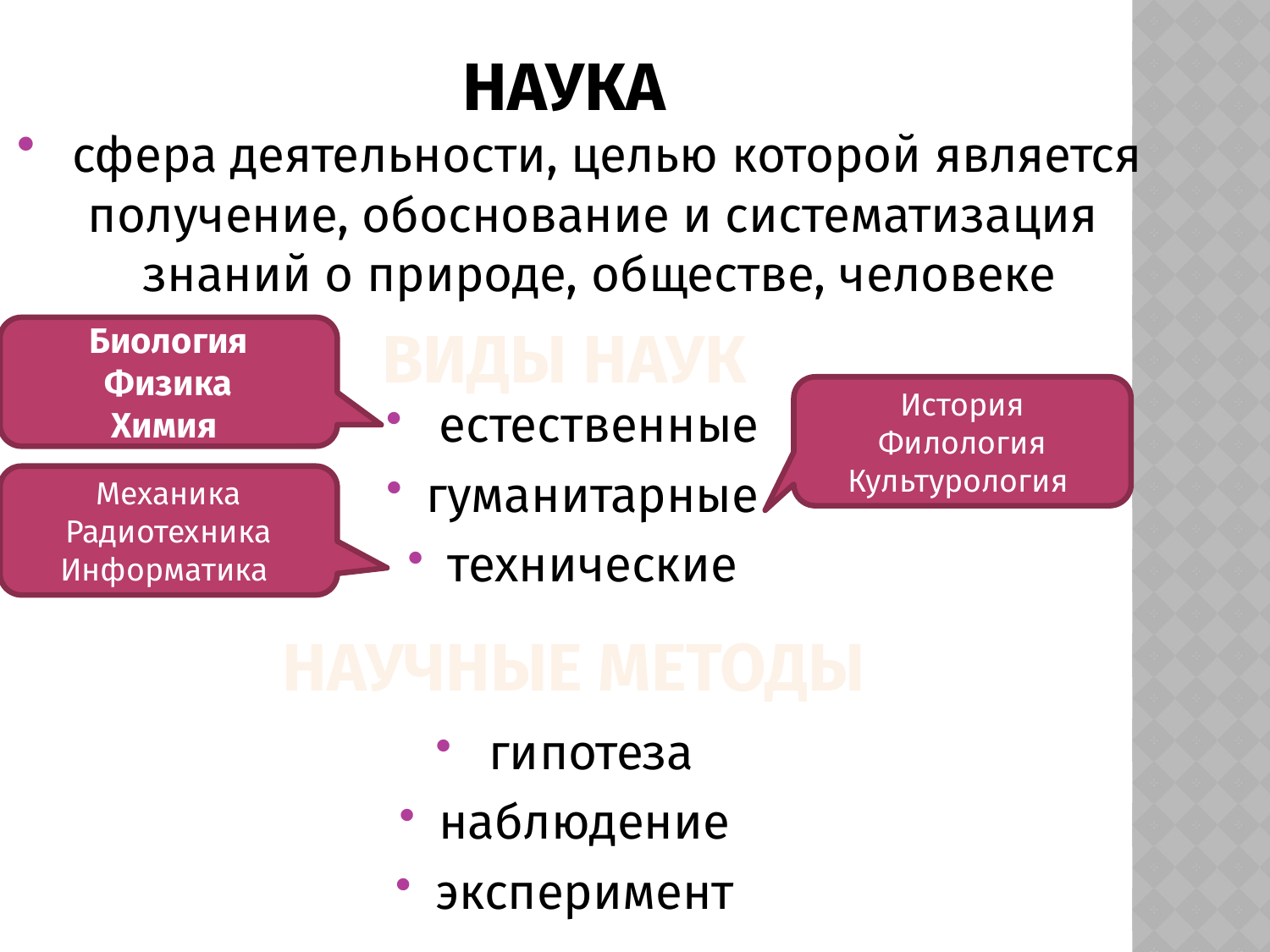

# Наука
 сфера деятельности, целью которой является получение, обоснование и систематизация  знаний о природе, обществе, человеке

Виды Наук
Биология
Физика
Химия

История
Филология
Культурология

 естественные
гуманитарные
технические

Механика
Радиотехника
Информатика
Научные методы
 гипотеза
наблюдение
эксперимент